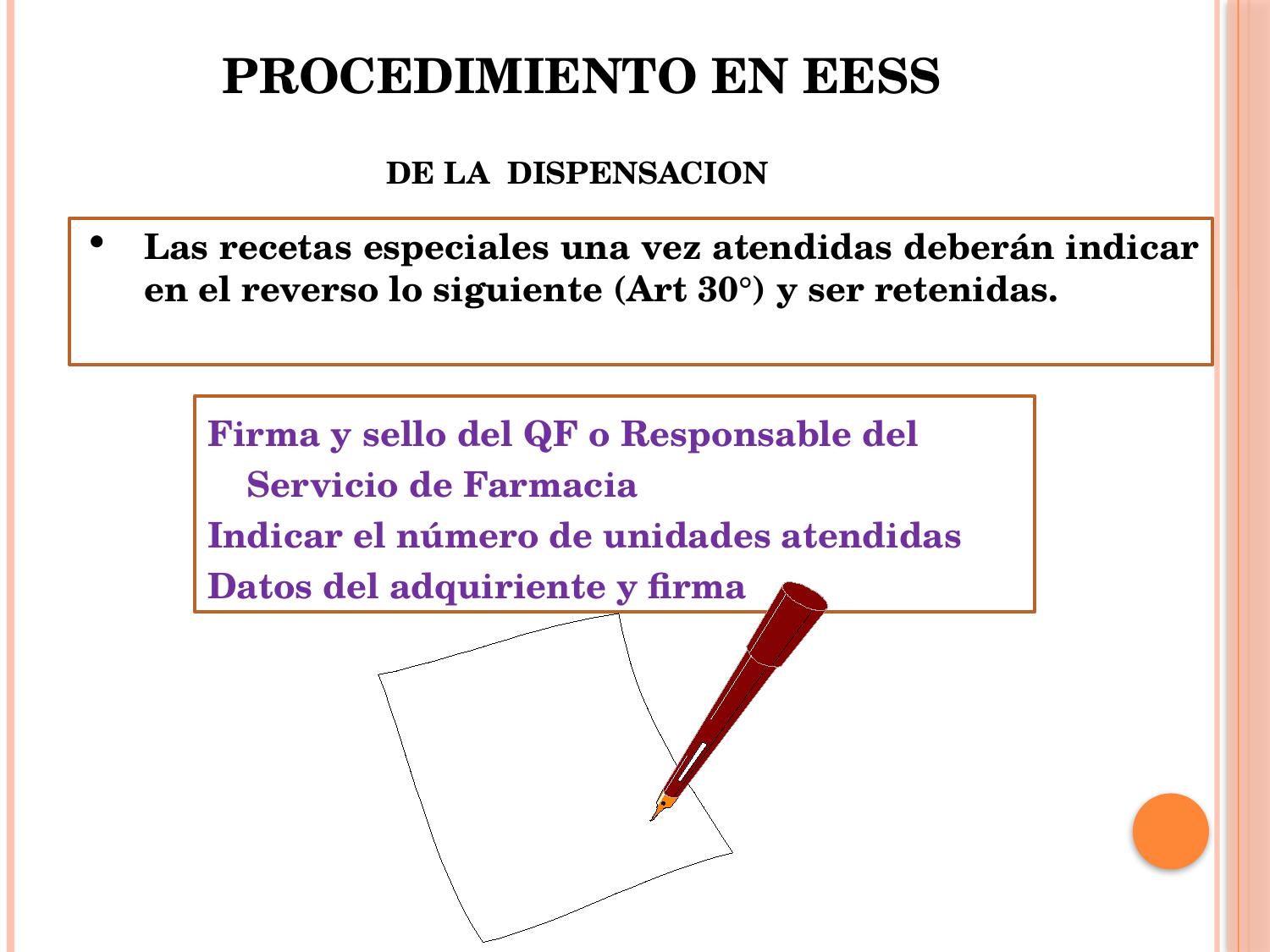

# Procedimiento en eess DE LA  DISPENSACION
Las recetas especiales una vez atendidas deberán indicar en el reverso lo siguiente (Art 30°) y ser retenidas.

Firma y sello del QF o Responsable del Servicio de Farmacia
Indicar el número de unidades atendidas
Datos del adquiriente y firma